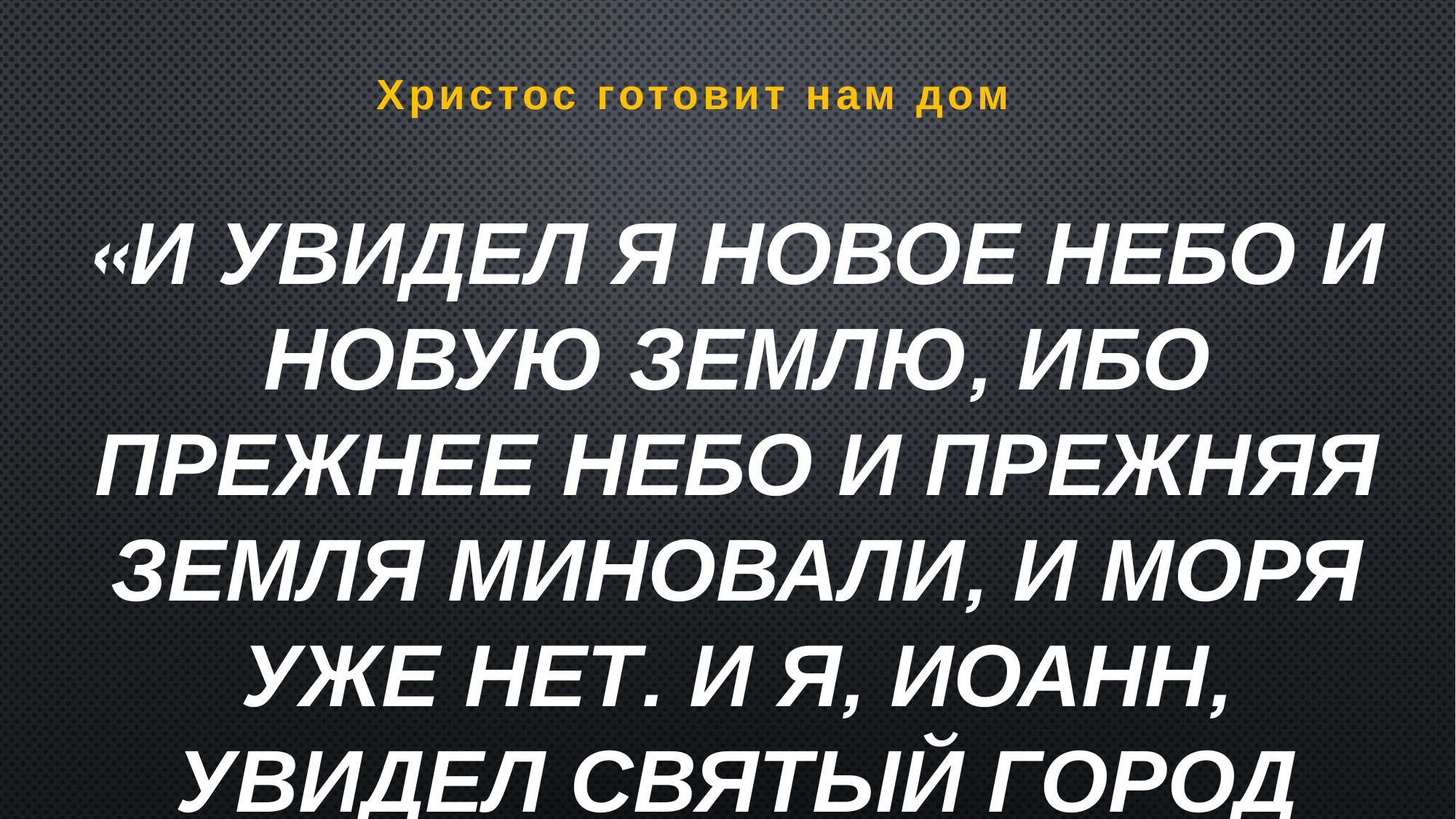

Христос готовит нам дом
«И увидел я новое небо и новую землю, ибо прежнее небо и прежняя земля миновали, и моря уже нет. И я, Иоанн, увидел святый город Иерусалим,